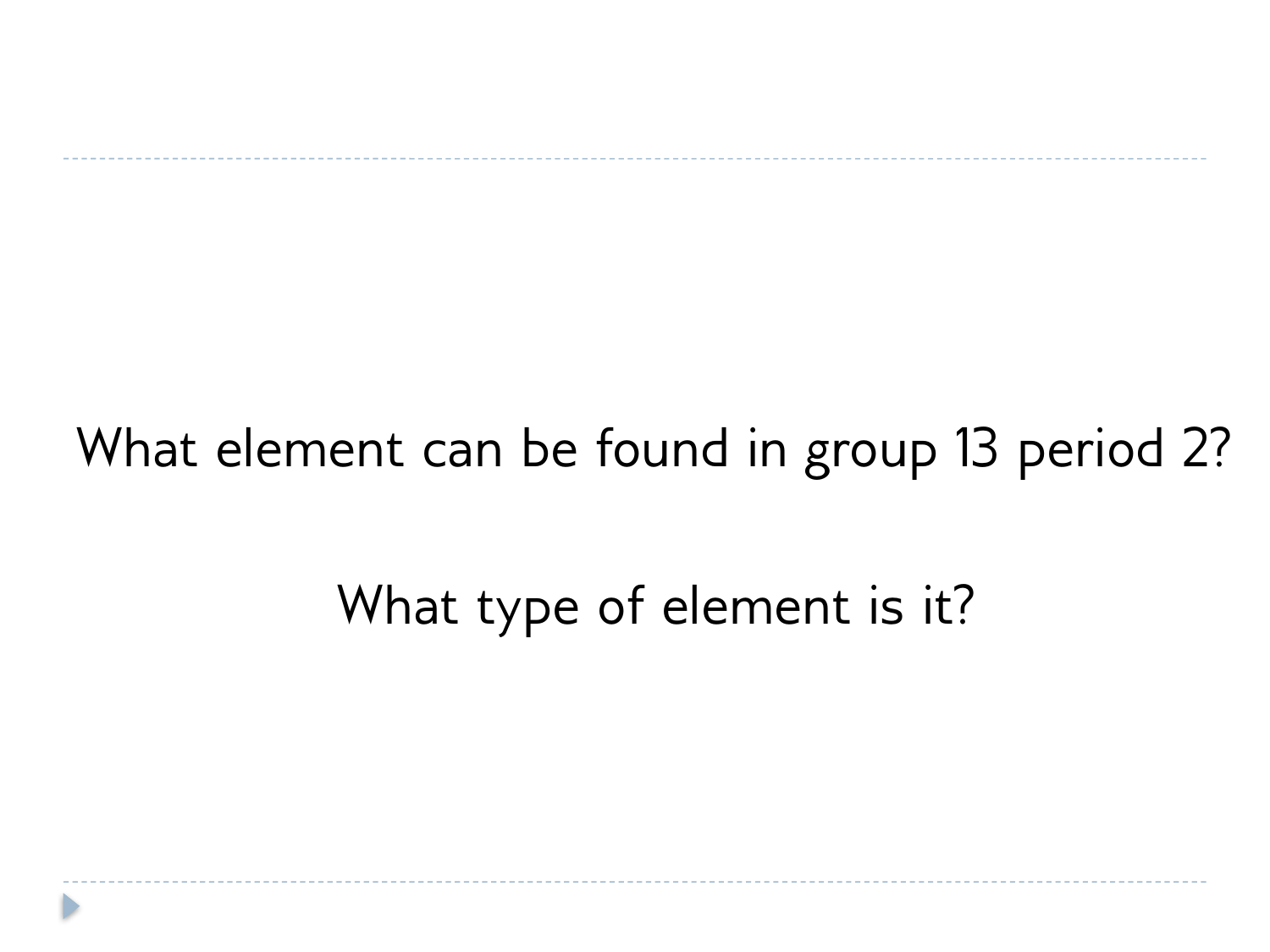

What element can be found in group 13 period 2?

What type of element is it?